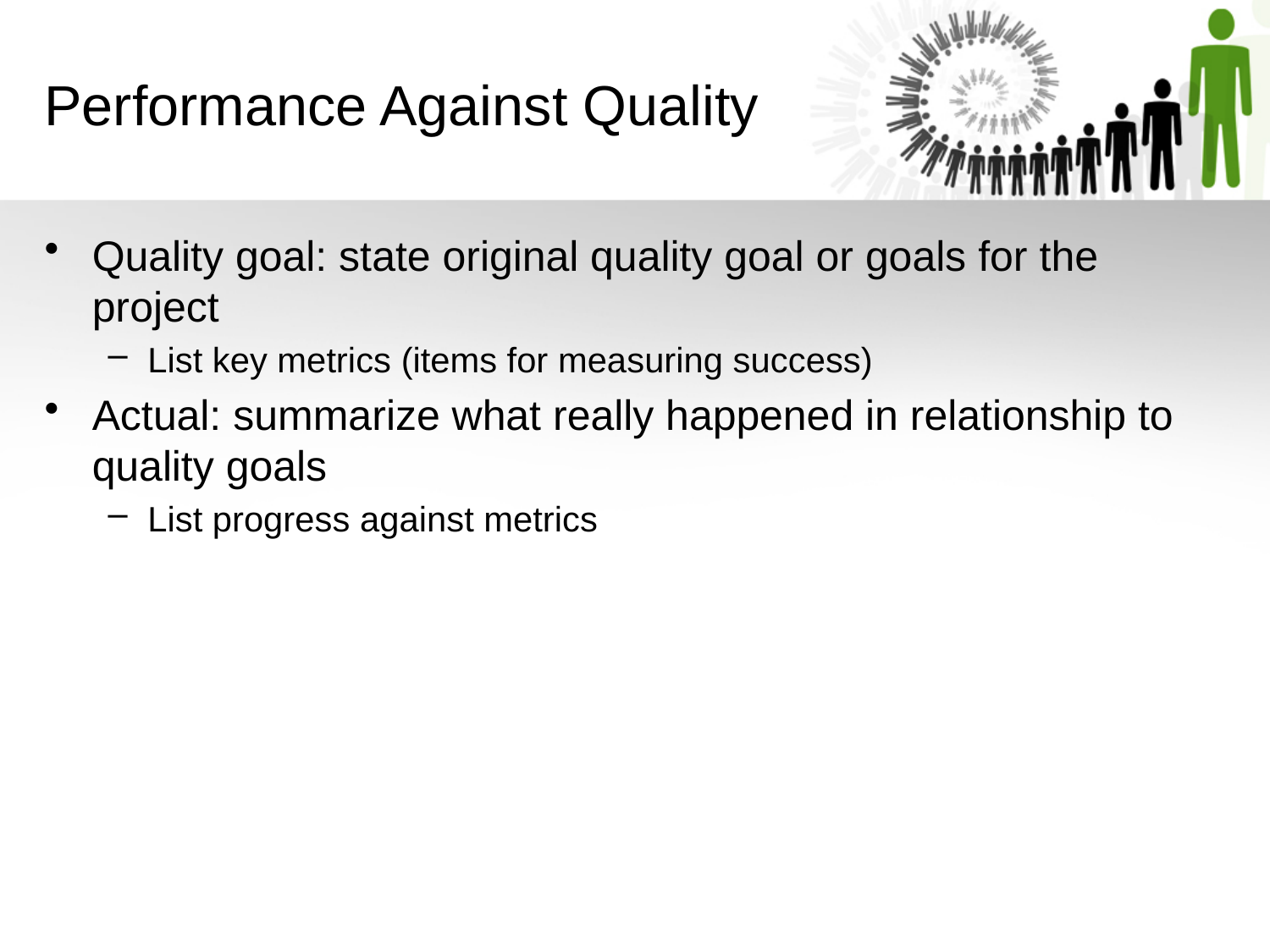

Performance Against Quality
Quality goal: state original quality goal or goals for the project
List key metrics (items for measuring success)
Actual: summarize what really happened in relationship to quality goals
List progress against metrics